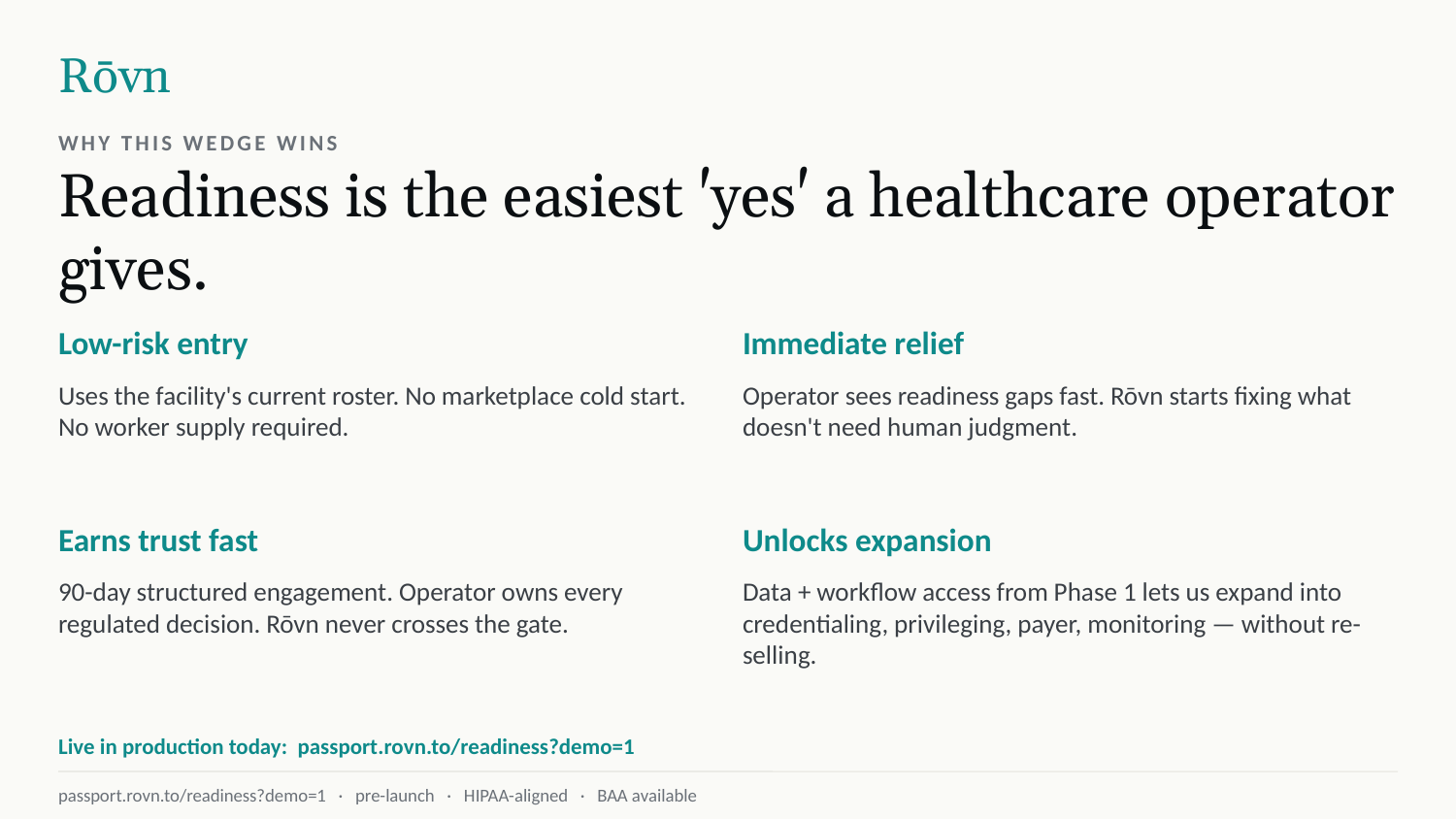

Rōvn
WHY THIS WEDGE WINS
Readiness is the easiest 'yes' a healthcare operator gives.
Low-risk entry
Immediate relief
Uses the facility's current roster. No marketplace cold start. No worker supply required.
Operator sees readiness gaps fast. Rōvn starts fixing what doesn't need human judgment.
Earns trust fast
Unlocks expansion
90-day structured engagement. Operator owns every regulated decision. Rōvn never crosses the gate.
Data + workflow access from Phase 1 lets us expand into credentialing, privileging, payer, monitoring — without re-selling.
Live in production today:  passport.rovn.to/readiness?demo=1

passport.rovn.to/readiness?demo=1   ·   pre-launch   ·   HIPAA-aligned   ·   BAA available